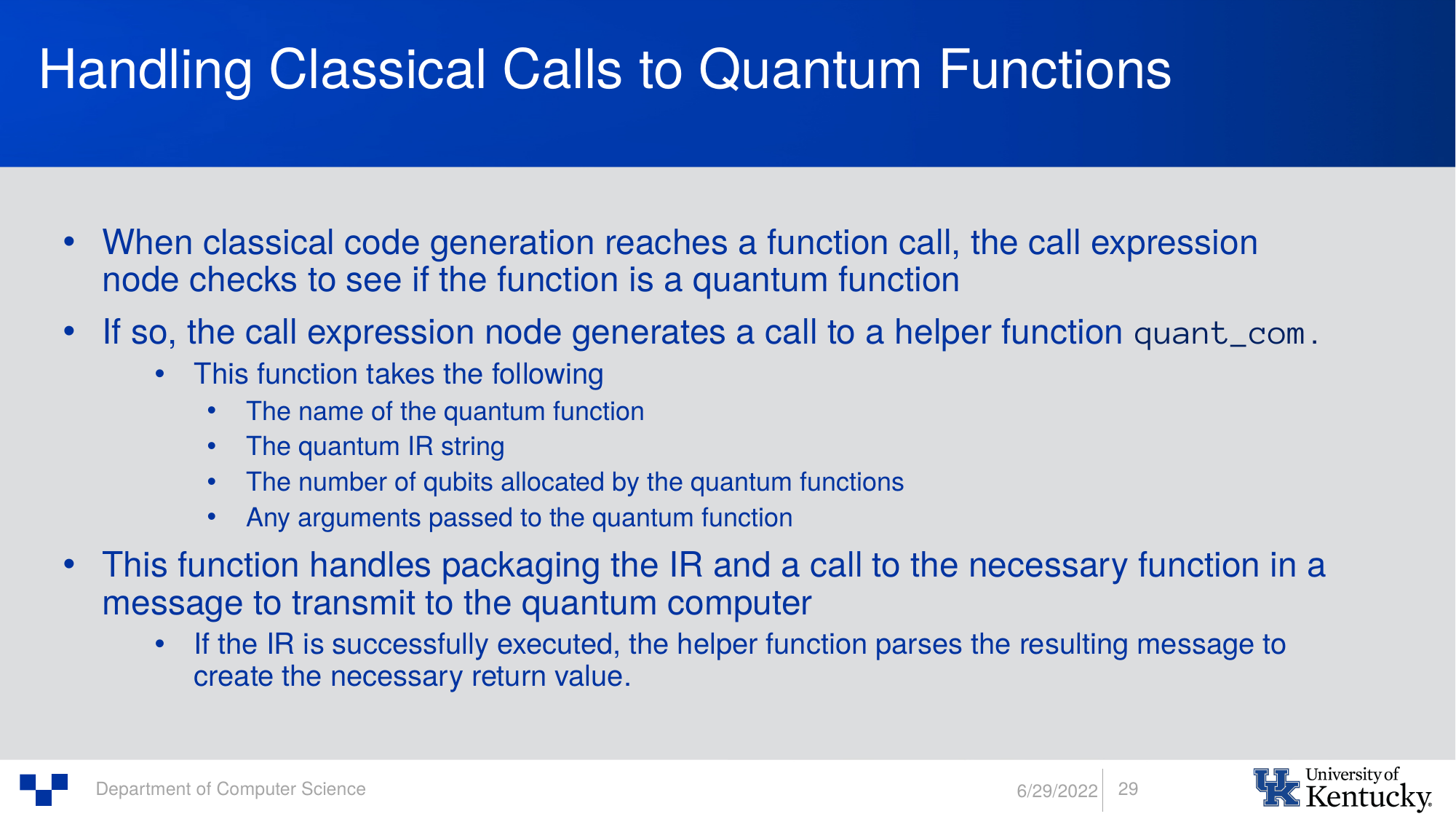

# Handling Classical Calls to Quantum Functions

When classical code generation reaches a function call, the call expression node checks to see if the function is a quantum function
If so, the call expression node generates a call to a helper function quant_com.
This function takes the following
The name of the quantum function
The quantum IR string
The number of qubits allocated by the quantum functions
Any arguments passed to the quantum function
This function handles packaging the IR and a call to the necessary function in a message to transmit to the quantum computer
If the IR is successfully executed, the helper function parses the resulting message to create the necessary return value.

6/29/2022
29
Department of Computer Science